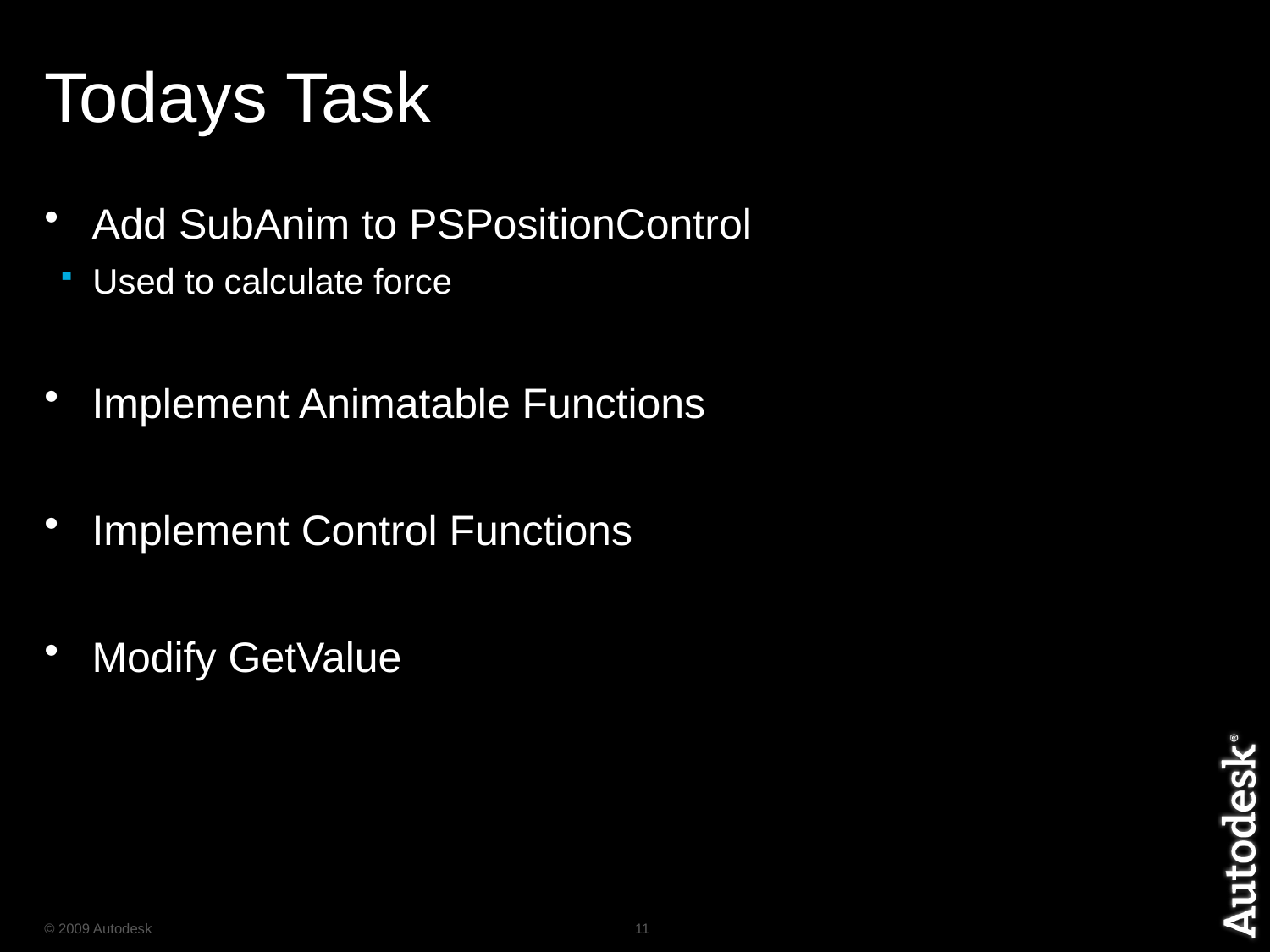

# Todays Task
Add SubAnim to PSPositionControl
Used to calculate force

Implement Animatable Functions

Implement Control Functions

Modify GetValue